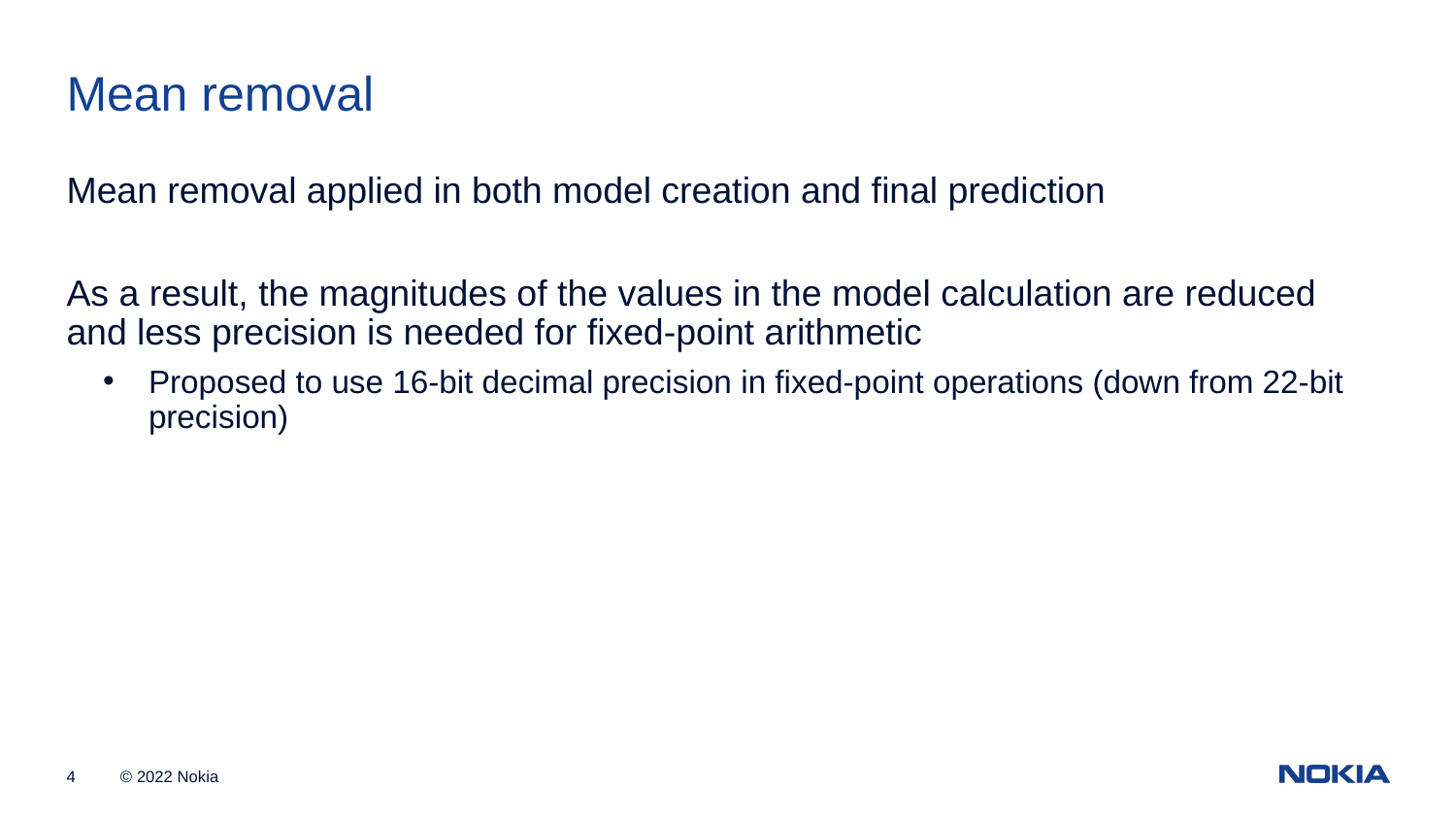

Mean removal
Mean removal applied in both model creation and final prediction

As a result, the magnitudes of the values in the model calculation are reduced and less precision is needed for fixed-point arithmetic
Proposed to use 16-bit decimal precision in fixed-point operations (down from 22-bit precision)